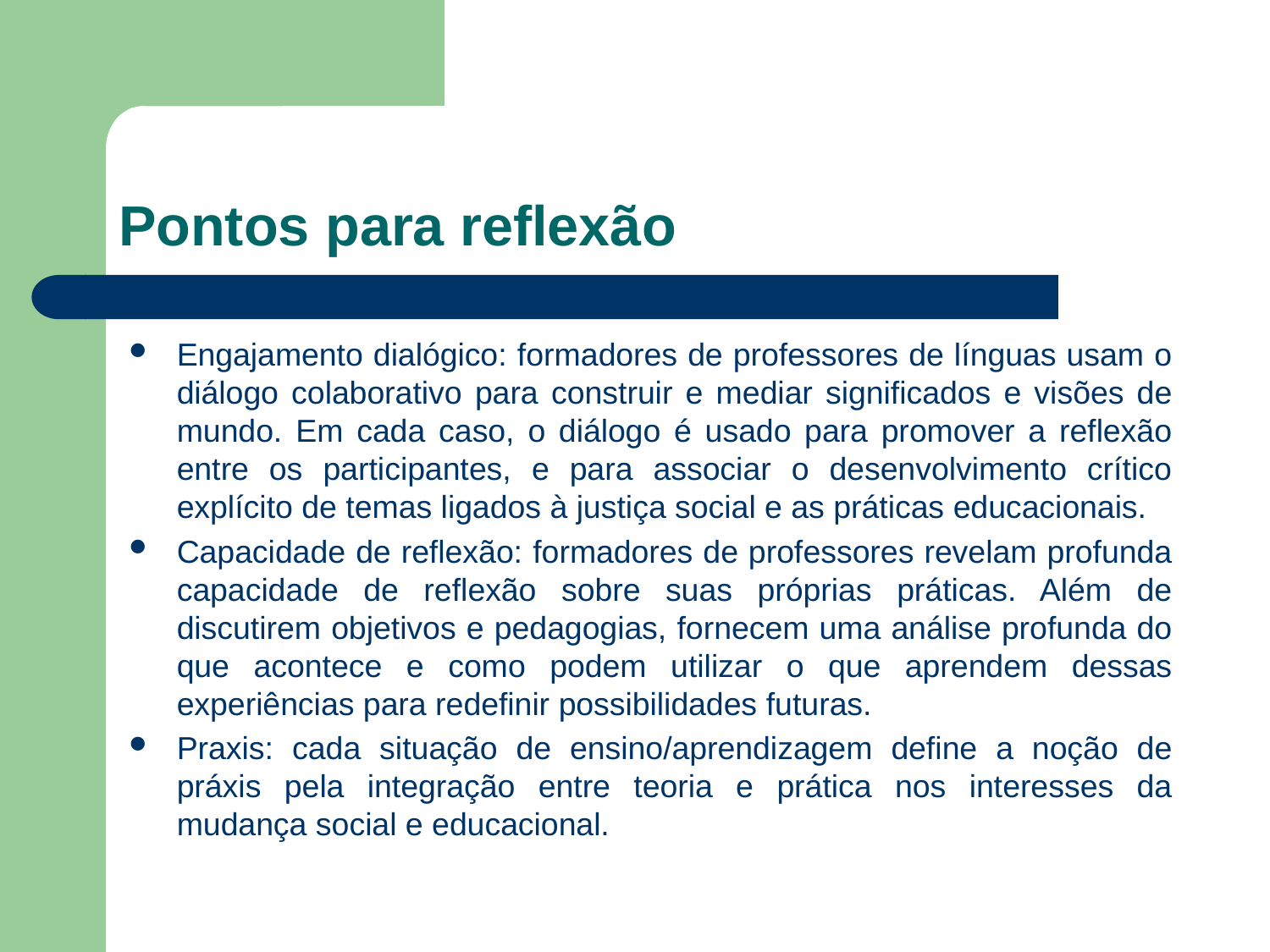

# Pontos para reflexão
Engajamento dialógico: formadores de professores de línguas usam o diálogo colaborativo para construir e mediar significados e visões de mundo. Em cada caso, o diálogo é usado para promover a reflexão entre os participantes, e para associar o desenvolvimento crítico explícito de temas ligados à justiça social e as práticas educacionais.
Capacidade de reflexão: formadores de professores revelam profunda capacidade de reflexão sobre suas próprias práticas. Além de discutirem objetivos e pedagogias, fornecem uma análise profunda do que acontece e como podem utilizar o que aprendem dessas experiências para redefinir possibilidades futuras.
Praxis: cada situação de ensino/aprendizagem define a noção de práxis pela integração entre teoria e prática nos interesses da mudança social e educacional.